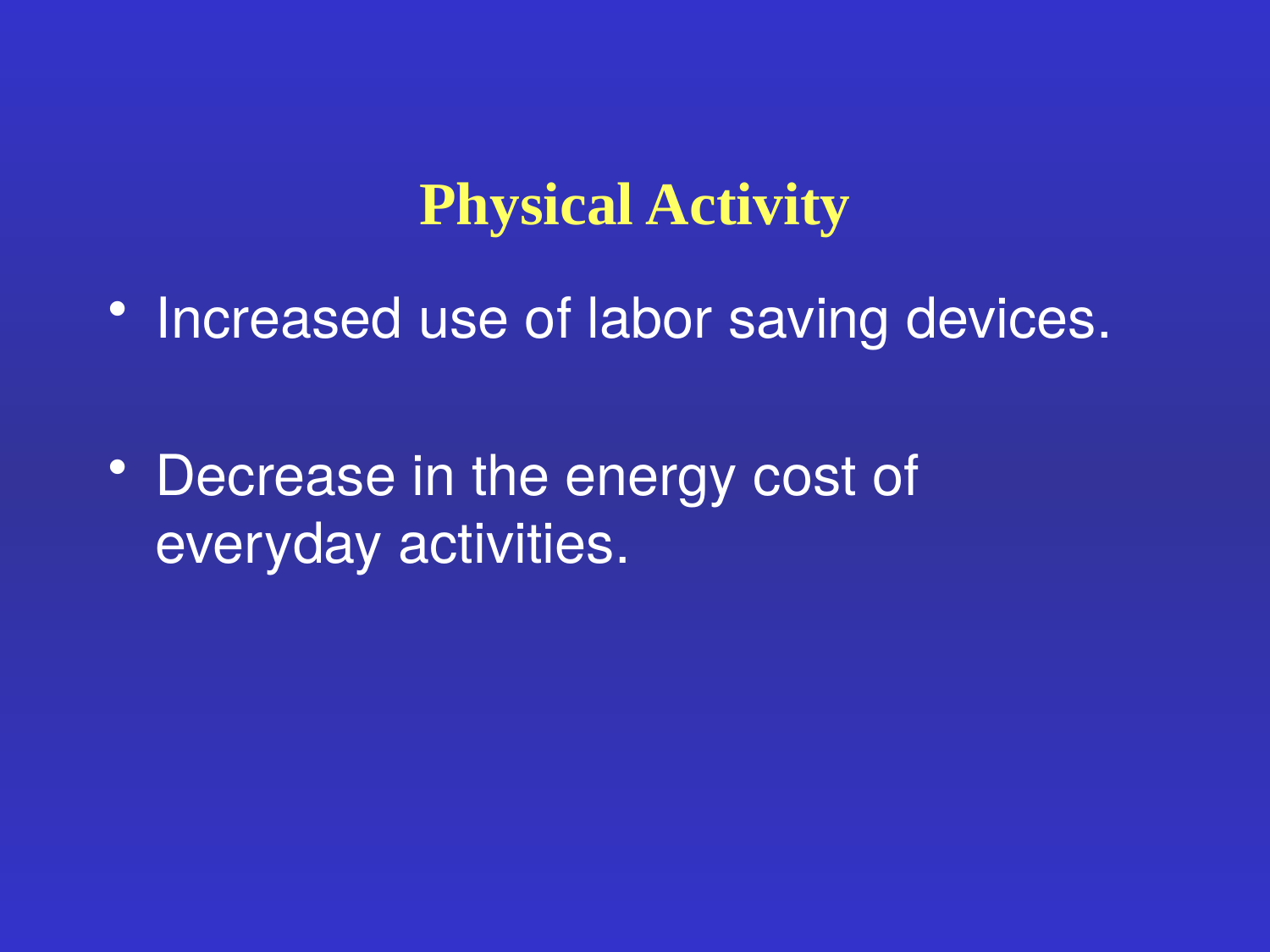

# Physical Activity
Increased use of labor saving devices.

Decrease in the energy cost of everyday activities.